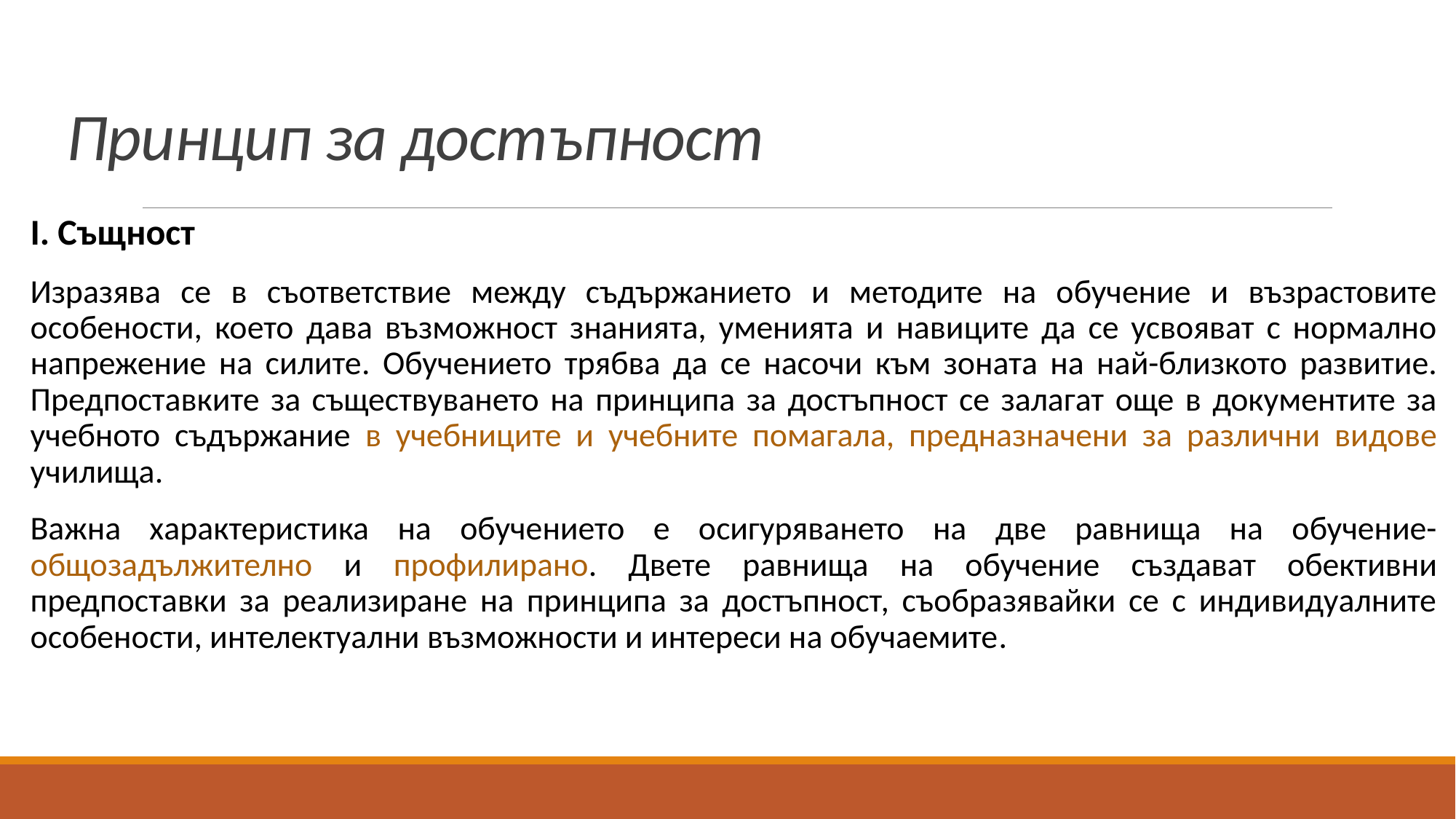

# Принцип за достъпност
I. Същност
Изразява се в съответствие между съдържанието и методите на обучение и възрастовите особености, което дава възможност знанията, уменията и навиците да се усвояват с нормално напрежение на силите. Обучението трябва да се насочи към зоната на най-близкото развитие. Предпоставките за съществуването на принципа за достъпност се залагат още в документите за учебното съдържание в учебниците и учебните помагала, предназначени за различни видове училища.
Важна характеристика на обучението е осигуряването на две равнища на обучение- общозадължително и профилирано. Двете равнища на обучение създават обективни предпоставки за реализиране на принципа за достъпност, съобразявайки се с индивидуалните особености, интелектуални възможности и интереси на обучаемите.